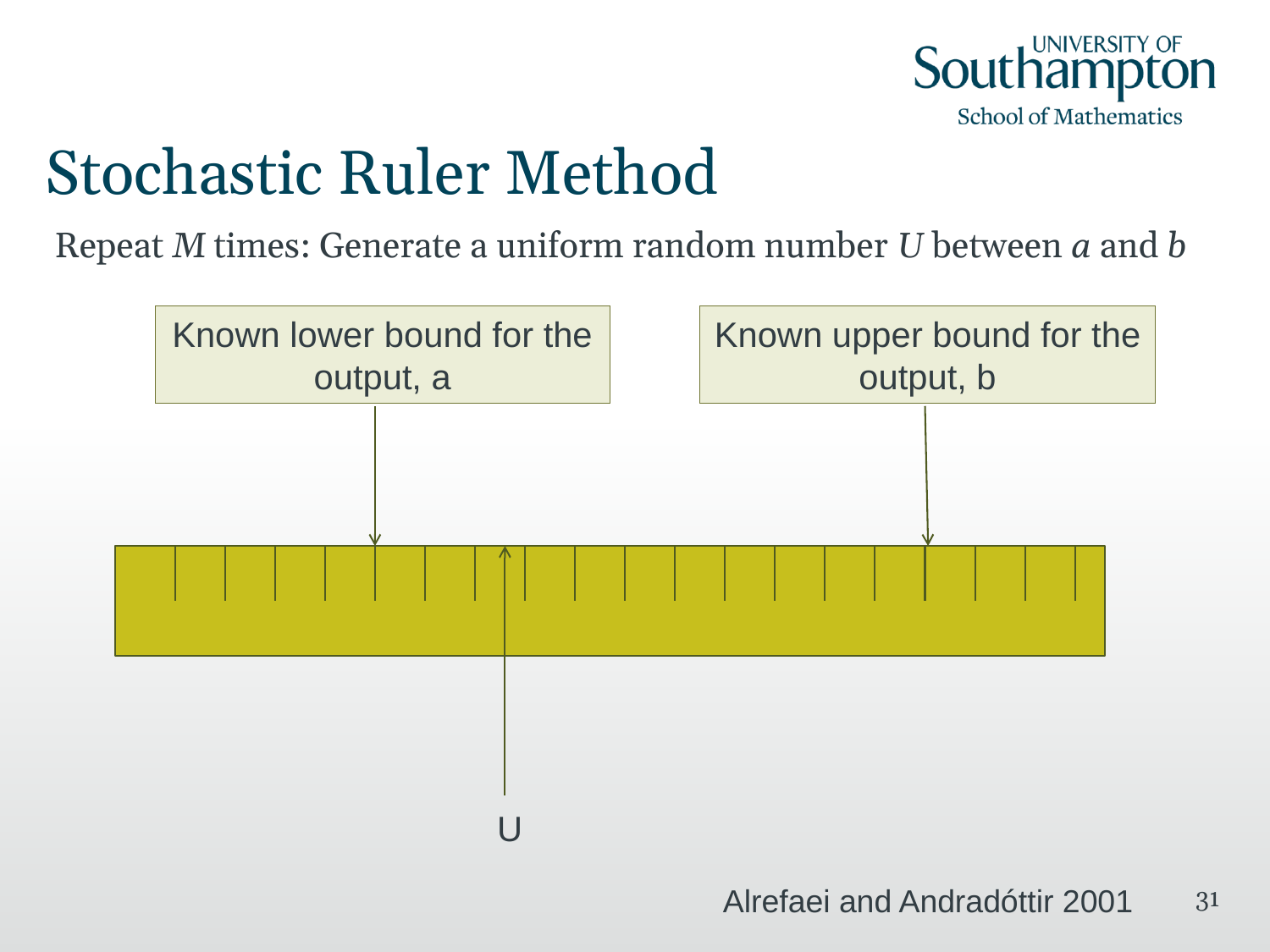

# Stochastic Ruler Method
Repeat M times: Generate a uniform random number U between a and b
Known lower bound for the output, a
Known upper bound for the output, b

U
Alrefaei and Andradóttir 2001
31